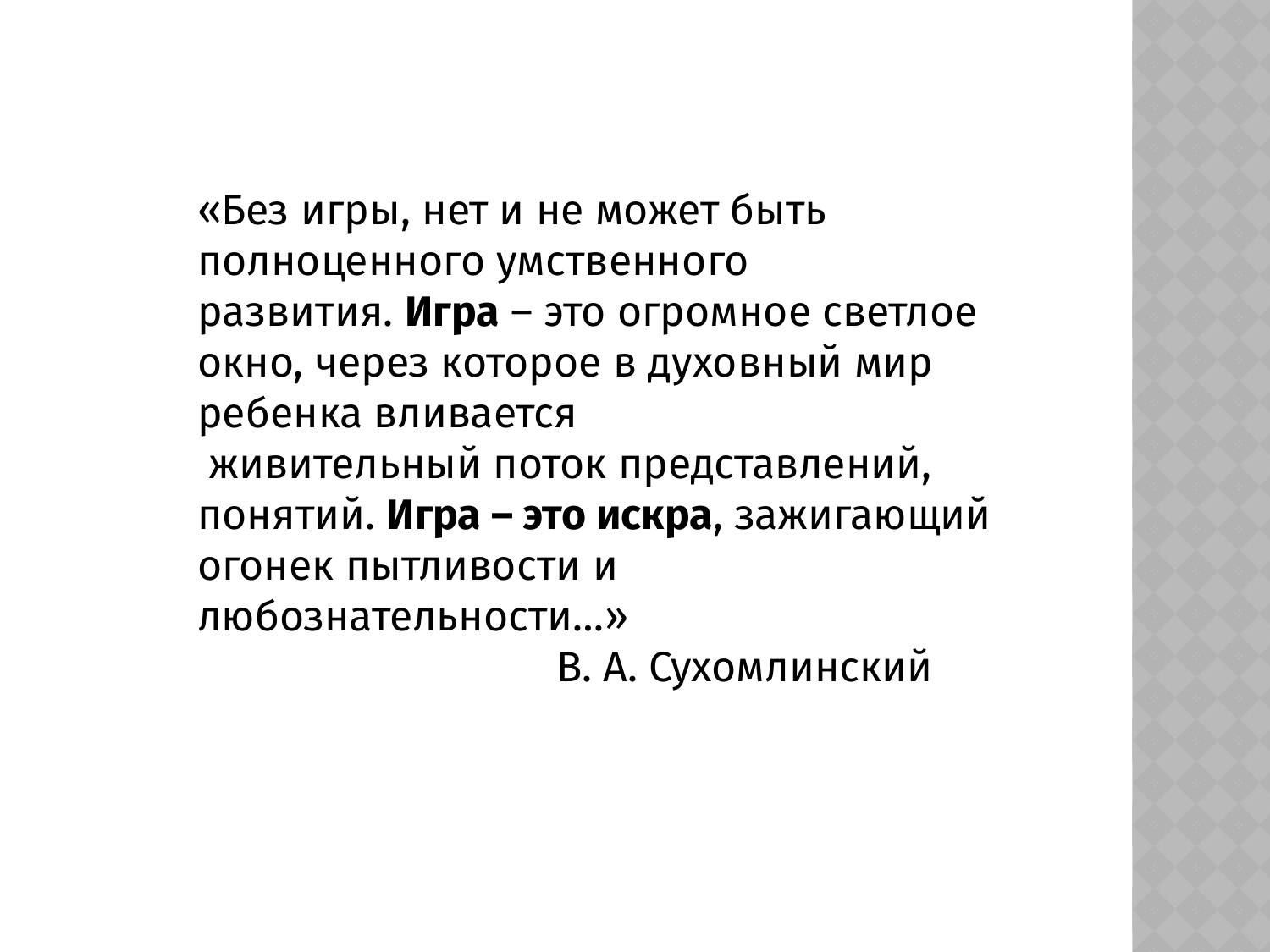

«Без игры, нет и не может быть полноценного умственного развития. Игра – это огромное светлое окно, через которое в духовный мир ребенка вливается
 живительный поток представлений,
понятий. Игра – это искра, зажигающий огонек пытливости и любознательности…»
                                В. А. Сухомлинский